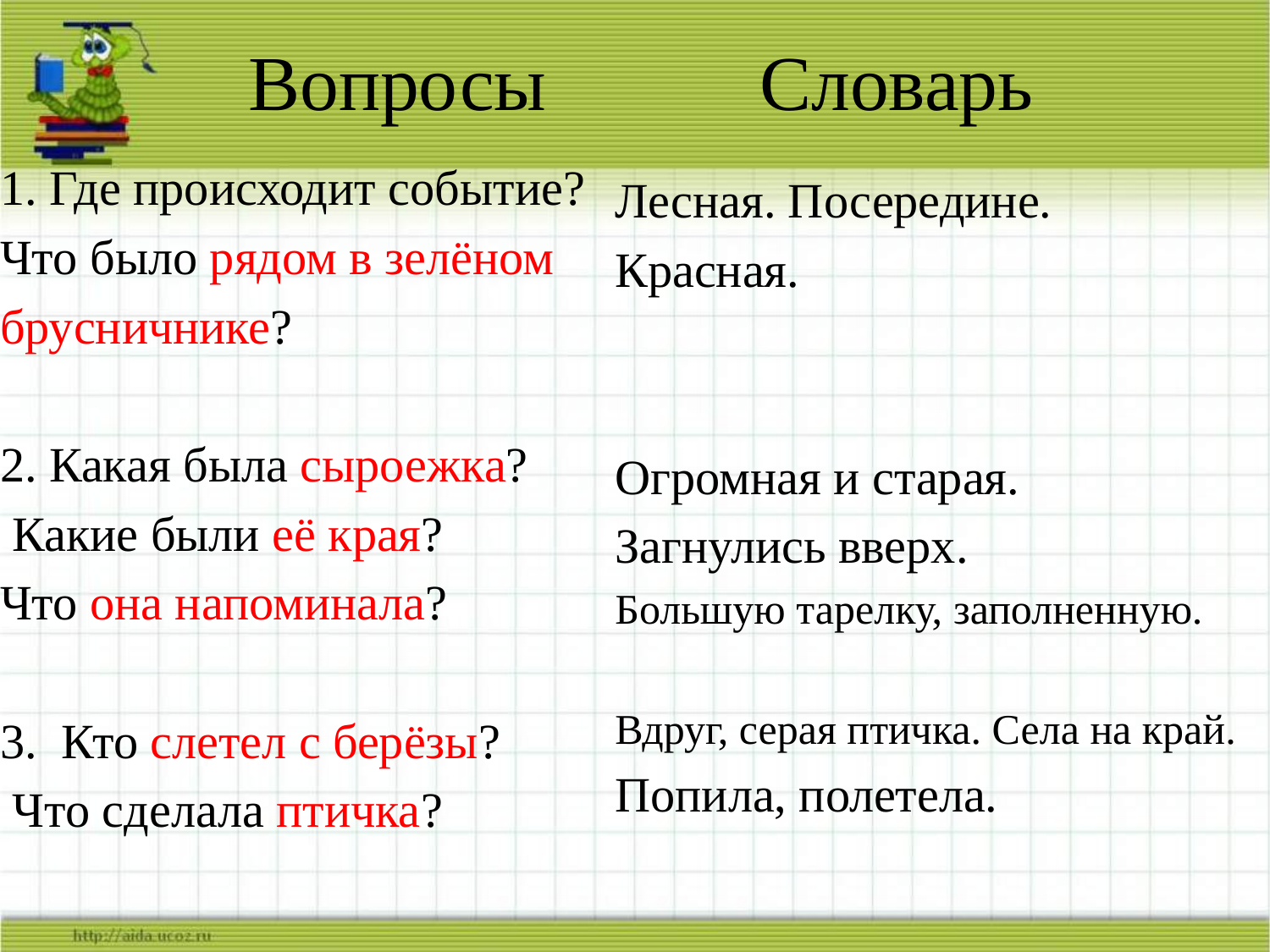

# Вопросы            Словарь
1. Где происходит событие?
Что было рядом в зелёном
брусничнике?

2. Какая была сыроежка?
 Какие были её края?
Что она напоминала?

3.  Кто слетел с берёзы?
 Что сделала птичка?

Лесная. Посередине.
Красная.

Огромная и старая.
Загнулись вверх.
Большую тарелку, заполненную.

Вдруг, серая птичка. Села на край.
Попила, полетела.